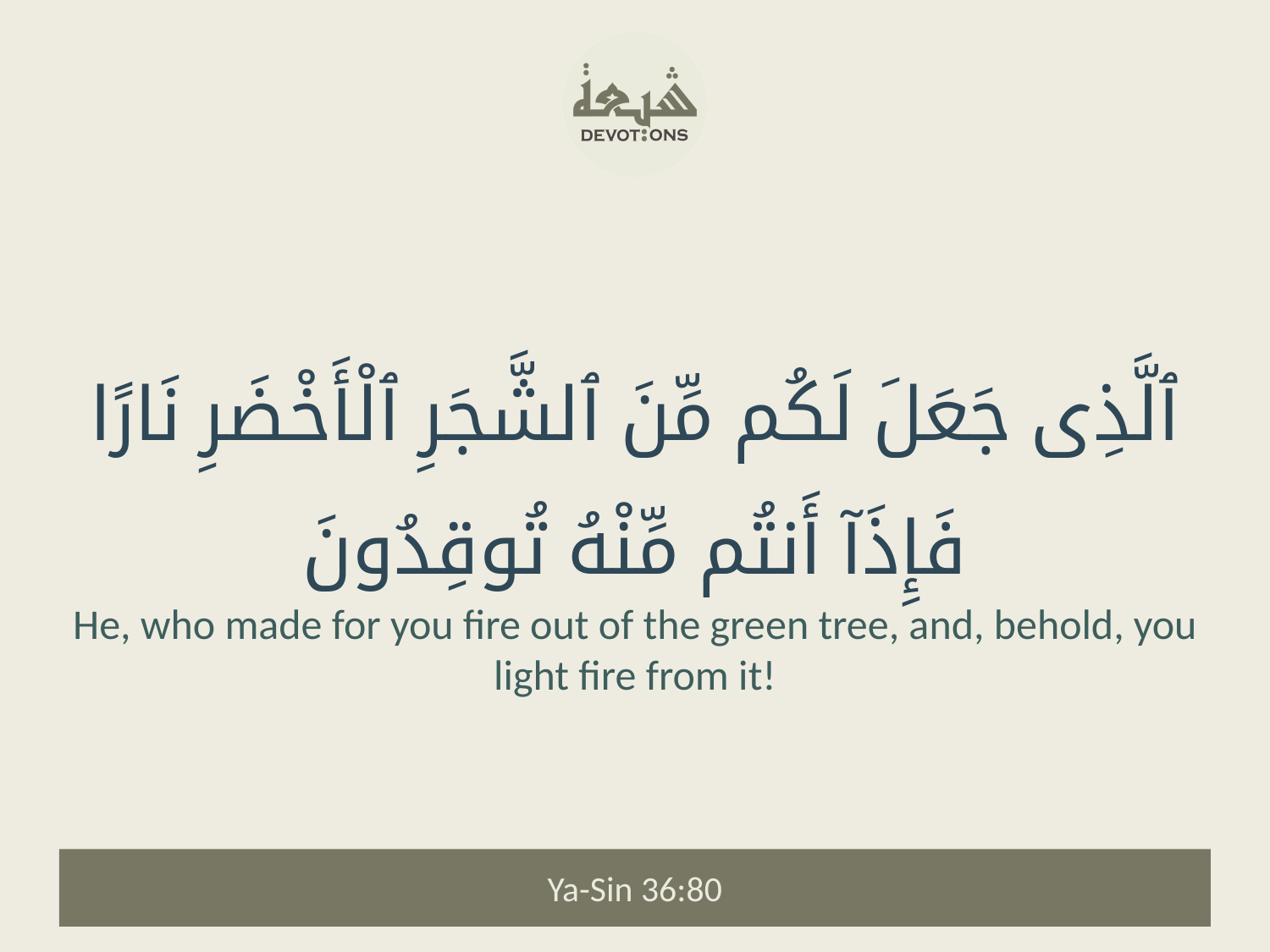

ٱلَّذِى جَعَلَ لَكُم مِّنَ ٱلشَّجَرِ ٱلْأَخْضَرِ نَارًا فَإِذَآ أَنتُم مِّنْهُ تُوقِدُونَ
He, who made for you fire out of the green tree, and, behold, you light fire from it!
Ya-Sin 36:80